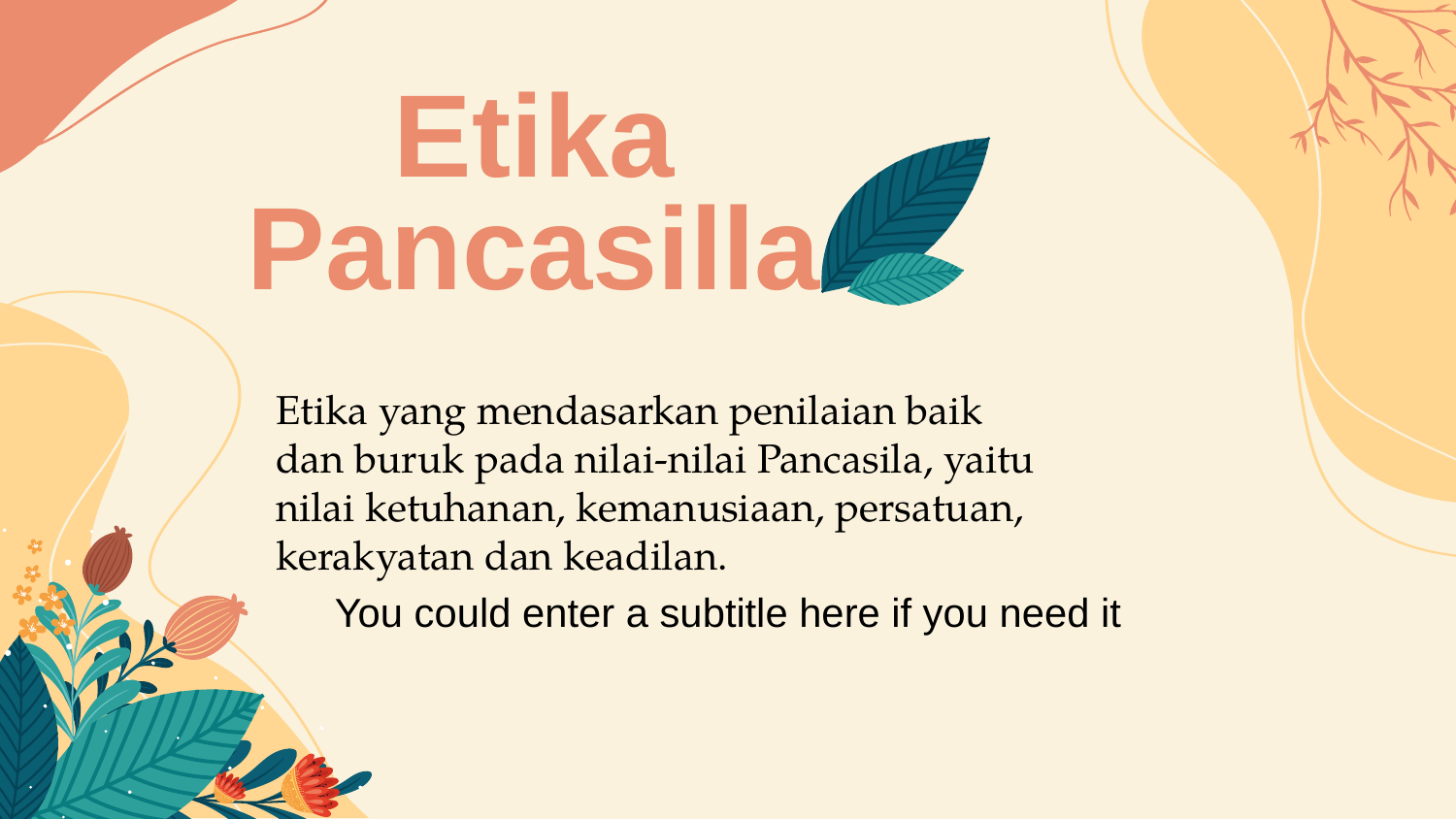

# Etika Pancasilla

Etika yang mendasarkan penilaian baik dan buruk pada nilai-nilai Pancasila, yaitu nilai ketuhanan, kemanusiaan, persatuan, kerakyatan dan keadilan.

You could enter a subtitle here if you need it